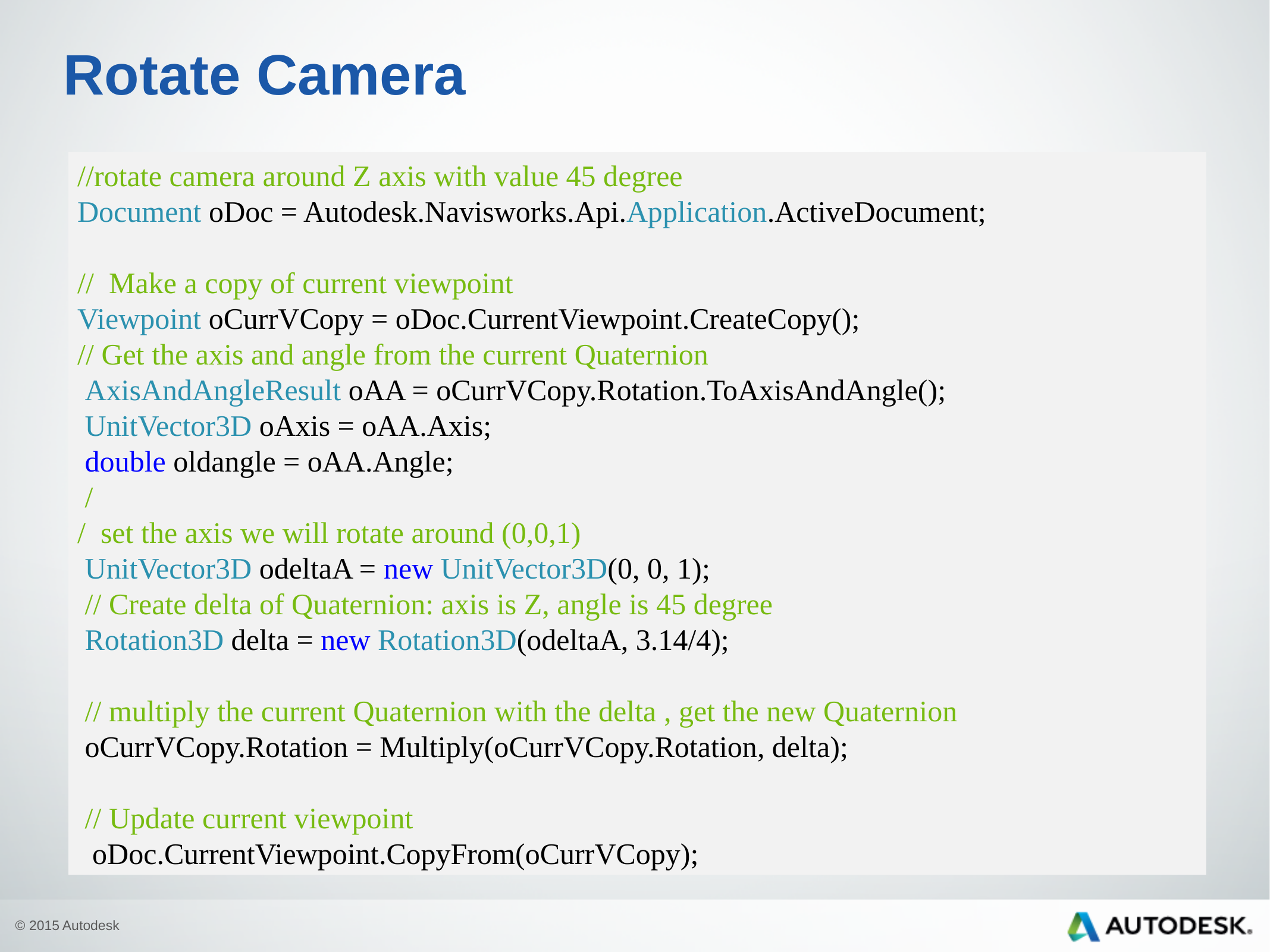

# Rotate Camera
//rotate camera around Z axis with value 45 degree
Document oDoc = Autodesk.Navisworks.Api.Application.ActiveDocument;

//  Make a copy of current viewpoint
Viewpoint oCurrVCopy = oDoc.CurrentViewpoint.CreateCopy();
// Get the axis and angle from the current Quaternion
 AxisAndAngleResult oAA = oCurrVCopy.Rotation.ToAxisAndAngle();
 UnitVector3D oAxis = oAA.Axis;
 double oldangle = oAA.Angle;
 /
/  set the axis we will rotate around (0,0,1)
 UnitVector3D odeltaA = new UnitVector3D(0, 0, 1);
 // Create delta of Quaternion: axis is Z, angle is 45 degree
 Rotation3D delta = new Rotation3D(odeltaA, 3.14/4);

 // multiply the current Quaternion with the delta , get the new Quaternion
 oCurrVCopy.Rotation = Multiply(oCurrVCopy.Rotation, delta);

 // Update current viewpoint
  oDoc.CurrentViewpoint.CopyFrom(oCurrVCopy);